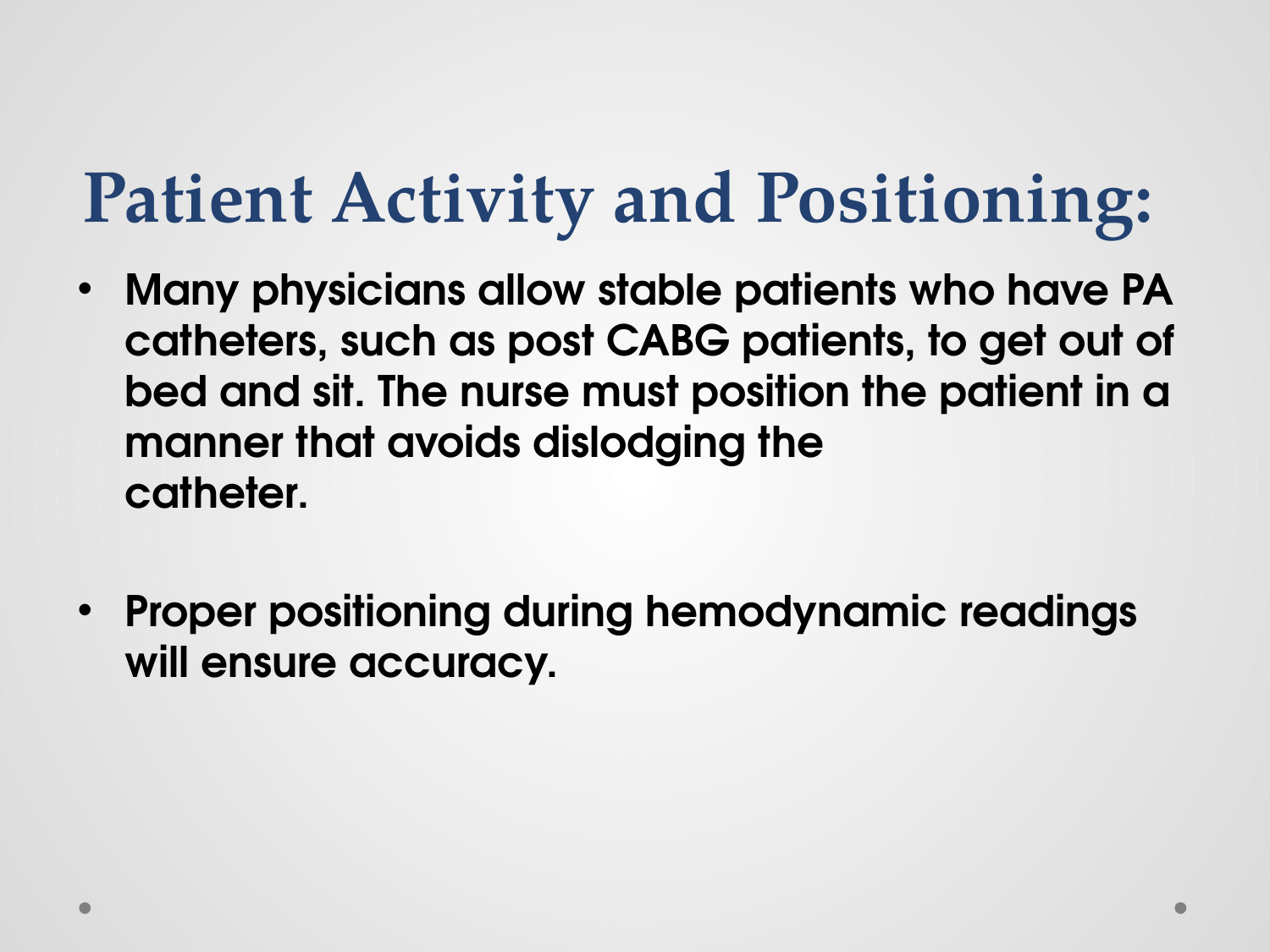

# Patient Activity and Positioning:
Many physicians allow stable patients who have PA catheters, such as post CABG patients, to get out of bed and sit. The nurse must position the patient in a manner that avoids dislodging the
catheter.

Proper positioning during hemodynamic readings will ensure accuracy.